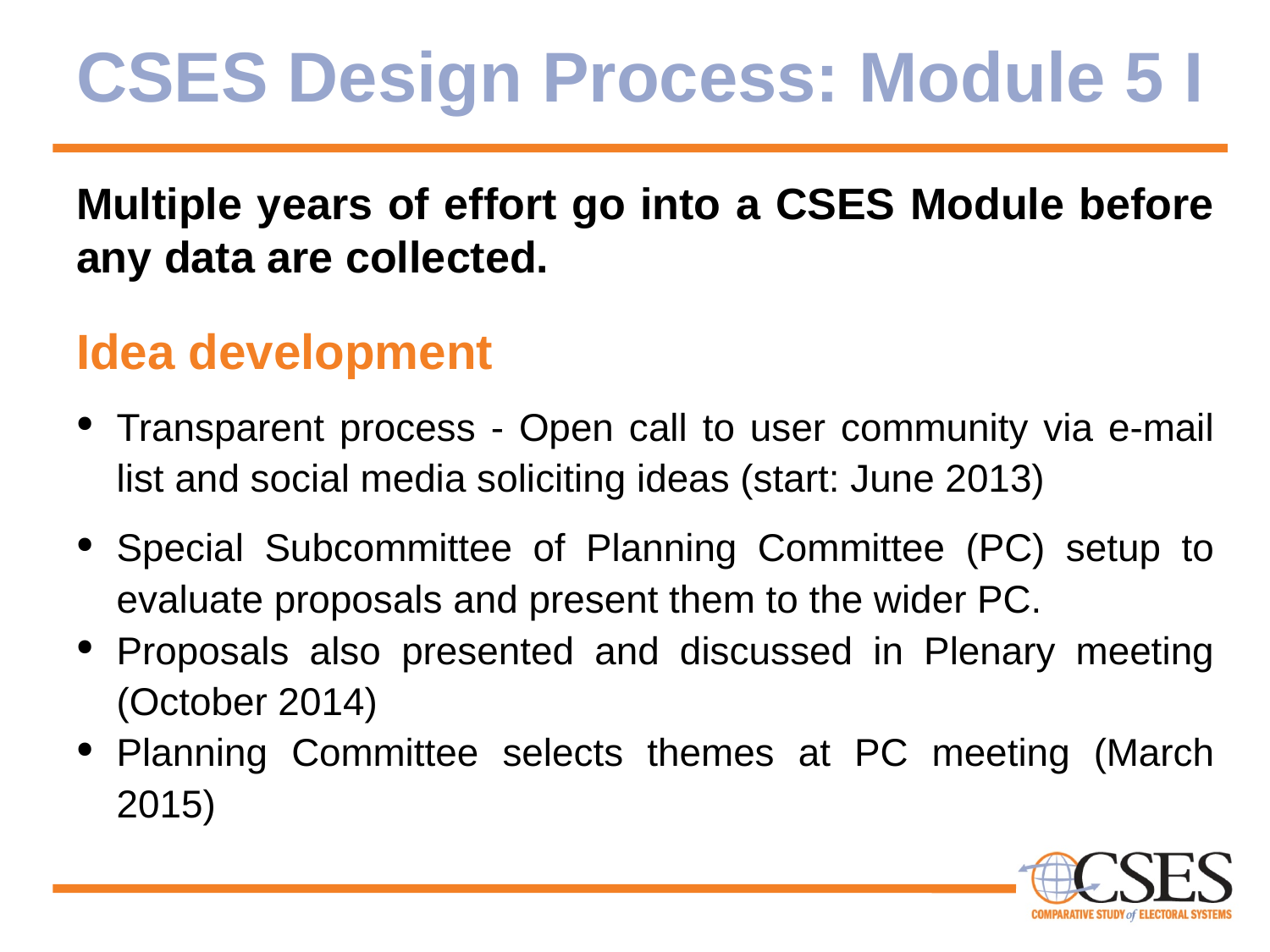

# CSES Design Process: Module 5 I
Multiple years of effort go into a CSES Module before any data are collected.

Idea development

Transparent process - Open call to user community via e-mail list and social media soliciting ideas (start: June 2013)

Special Subcommittee of Planning Committee (PC) setup to evaluate proposals and present them to the wider PC.
Proposals also presented and discussed in Plenary meeting (October 2014)
Planning Committee selects themes at PC meeting (March 2015)